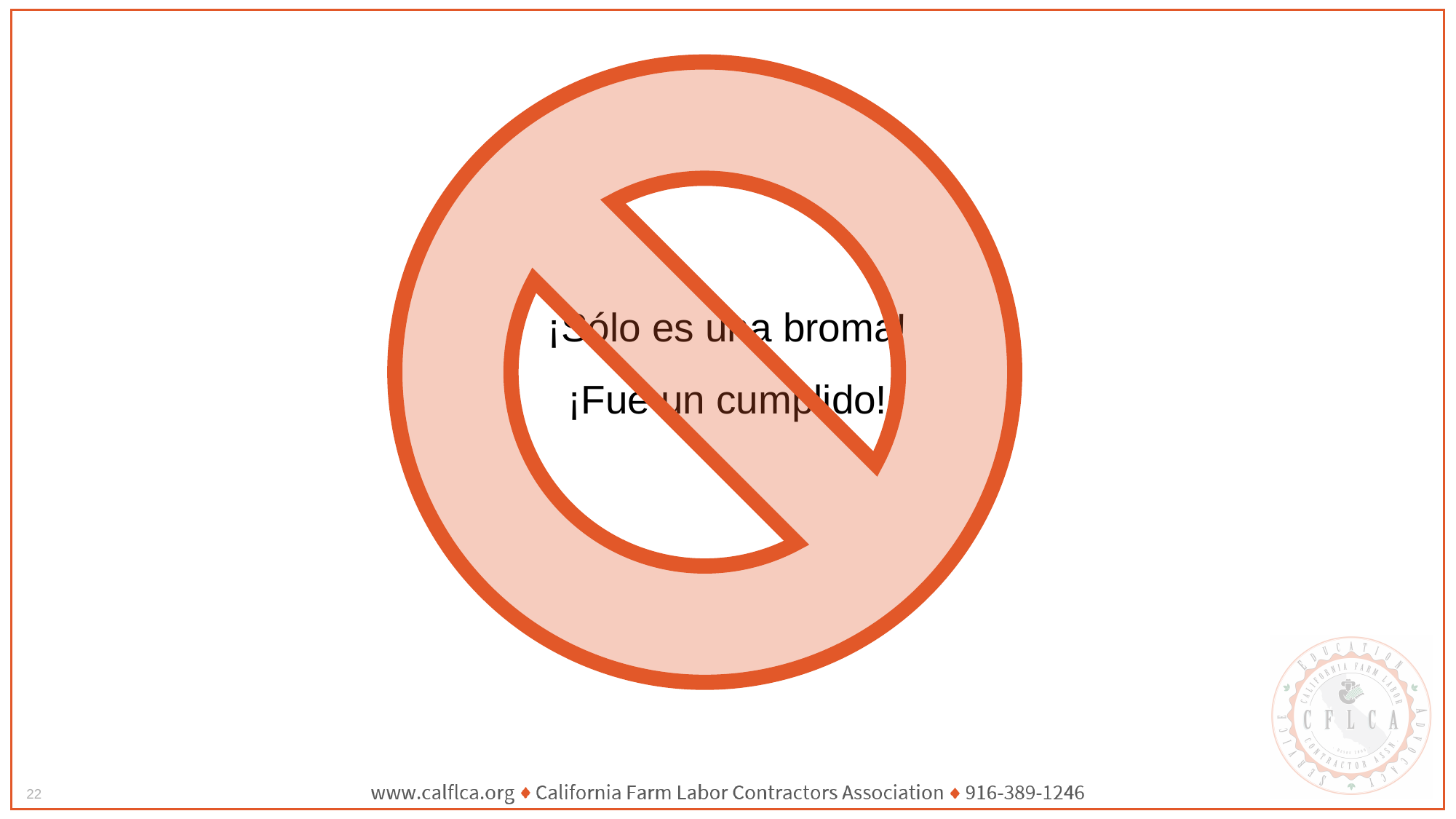

# ¡Sólo es una broma! ¡Fue un cumplido!
22